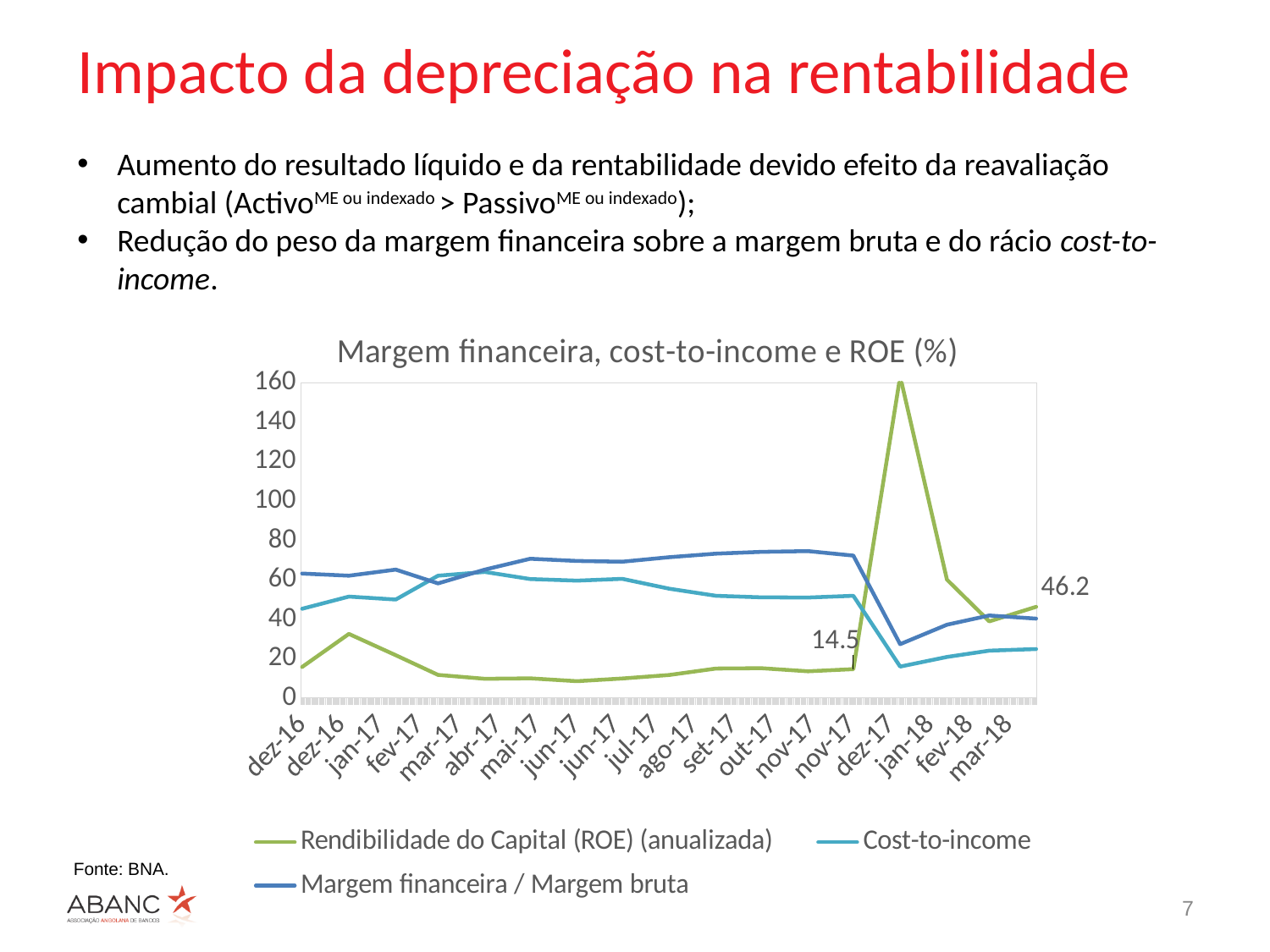

Impacto da depreciação na rentabilidade
Aumento do resultado líquido e da rentabilidade devido efeito da reavaliação cambial (ActivoME ou indexado > PassivoME ou indexado);
Redução do peso da margem financeira sobre a margem bruta e do rácio cost-to-income.

### Chart: Margem financeira, cost-to-income e ROE (%)

| Category | Rendibilidade do Capital (ROE) (anualizada) | Cost-to-income | Margem financeira / Margem bruta  |
|---|---|---|---|
| 42705 | 15.600000000000001 | 45.2 | 63.1 |
| 42736 | 32.400000000000006 | 51.4 | 62.0 |
| 42767 | 21.6 | 49.9 | 65.1 |
| 42795 | 11.6 | 62.0 | 58.1 |
| 42826 | 9.600000000000001 | 63.9 | 65.1 |
| 42856 | 9.84 | 60.3 | 70.6 |
| 42887 | 8.4 | 59.5 | 69.5 |
| 42917 | 9.771428571428572 | 60.4 | 69.1 |
| 42948 | 11.55 | 55.4 | 71.4 |
| 42979 | 14.8 | 51.8 | 73.2 |
| 43009 | 15.0 | 51.0 | 74.1 |
| 43040 | 13.418181818181818 | 50.9 | 74.5 |
| 43070 | 14.5 | 51.8 | 72.2 |
| 43101 | 163.2 | 15.8 | 27.2 |
| 43132 | 60.0 | 20.7 | 37.1 |
| 43160 | 38.8 | 23.9 | 41.8 |
| 43191 | 46.2 | 24.7 | 40.2 |
Fonte: BNA.
7